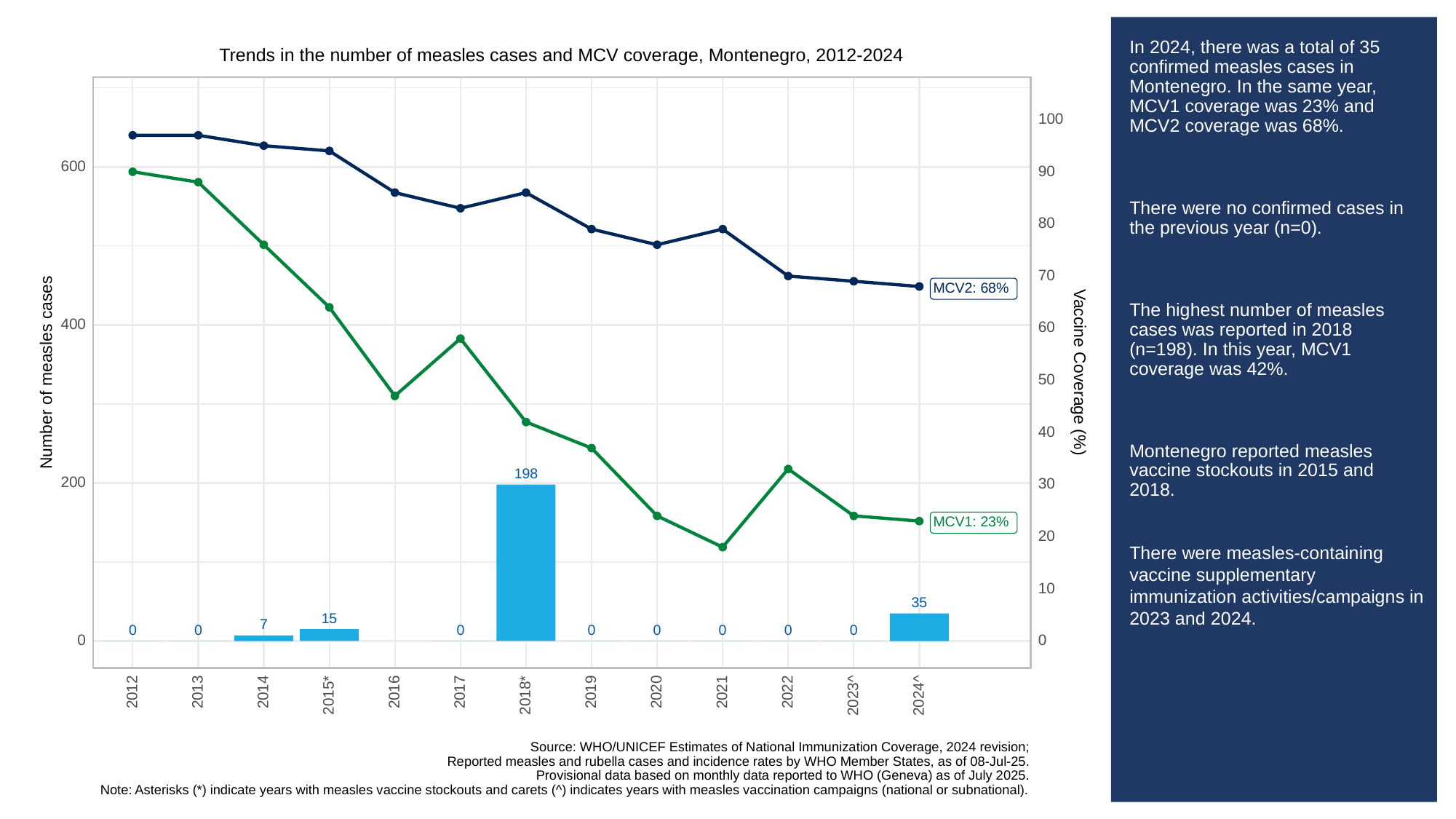

# In 2024, there was a total of 35 confirmed measles cases in Montenegro. In the same year, MCV1 coverage was 23% and MCV2 coverage was 68%.

There were no confirmed cases in the previous year (n=0).

The highest number of measles cases was reported in 2018 (n=198). In this year, MCV1 coverage was 42%.

Montenegro reported measles vaccine stockouts in 2015 and 2018.

There were measles-containing vaccine supplementary immunization activities/campaigns in 2023 and 2024.

Trends in the number of measles cases and MCV coverage, Montenegro, 2012-2024

100

600
90

80

70

MCV2: 68%

400
60

Vaccine Coverage (%)
Number of measles cases
50

40

198
200
30

MCV1: 23%

20

10
35

15
7
0
0
0
0
0
0
0
0

0
0

2013
2012
2014
2016
2017
2019
2020
2021
2022
2015*
2018*
2023^
2024^
Source: WHO/UNICEF Estimates of National Immunization Coverage, 2024 revision;
Reported measles and rubella cases and incidence rates by WHO Member States, as of 08-Jul-25.
Provisional data based on monthly data reported to WHO (Geneva) as of July 2025.
Note: Asterisks (*) indicate years with measles vaccine stockouts and carets (^) indicates years with measles vaccination campaigns (national or subnational).